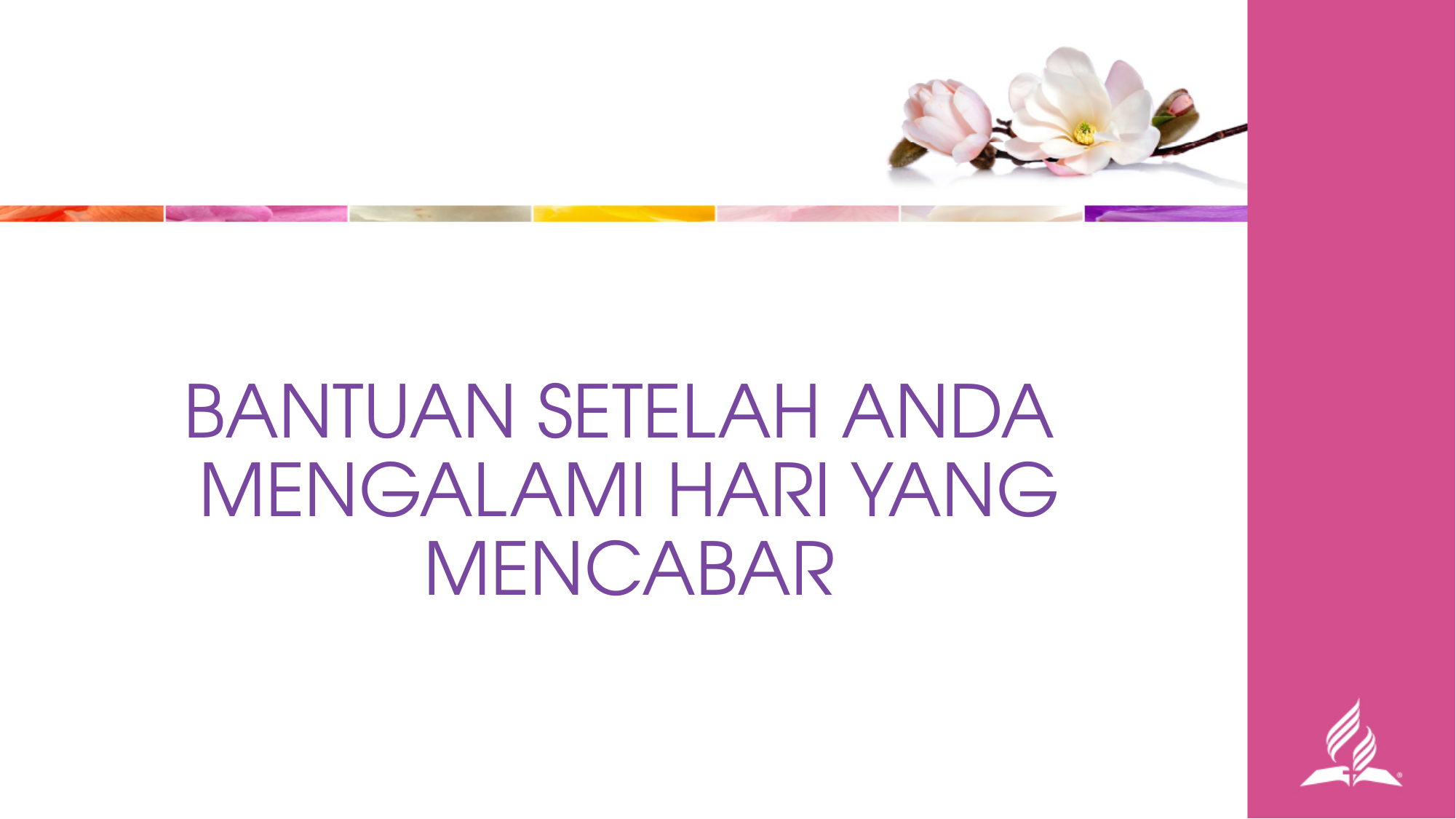

BANTUAN SETELAH ANDA  MENGALAMI HARI YANG MENCABAR